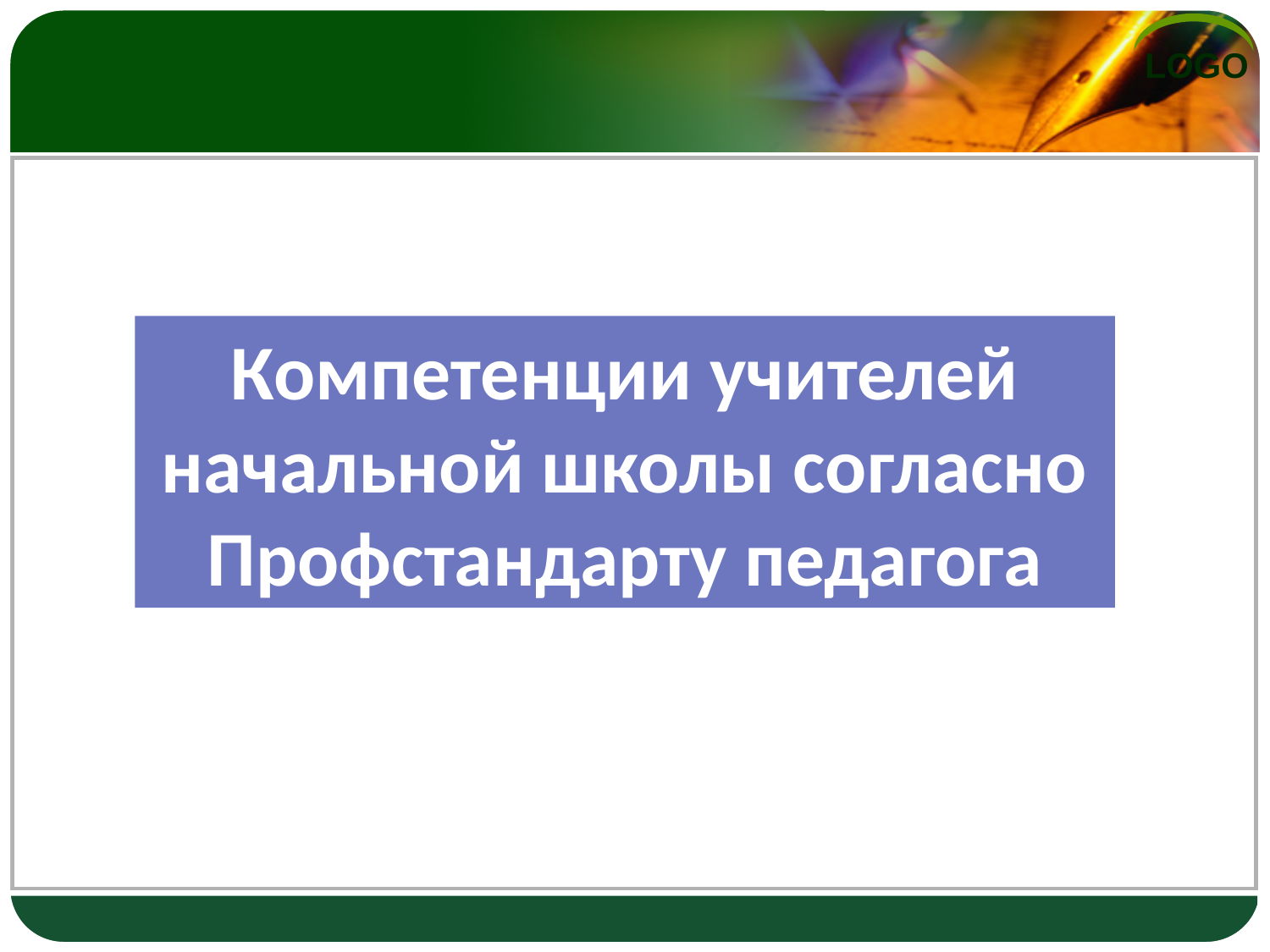

Компетенции учителей начальной школы согласно Профстандарту педагога